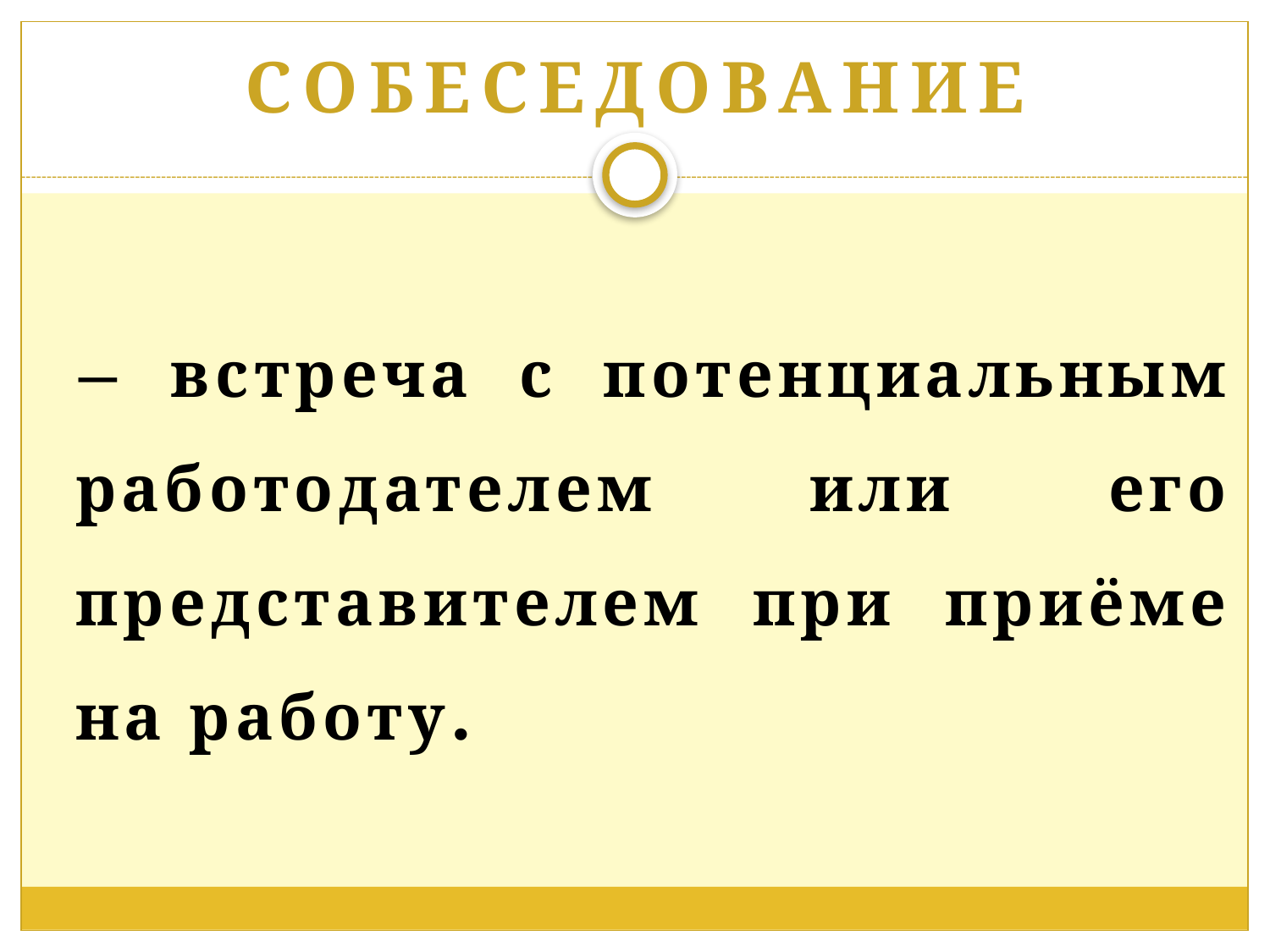

# СОБЕСЕДОВАНИЕ
	– встреча с потенциальным работодателем или его представителем при приёме на работу.